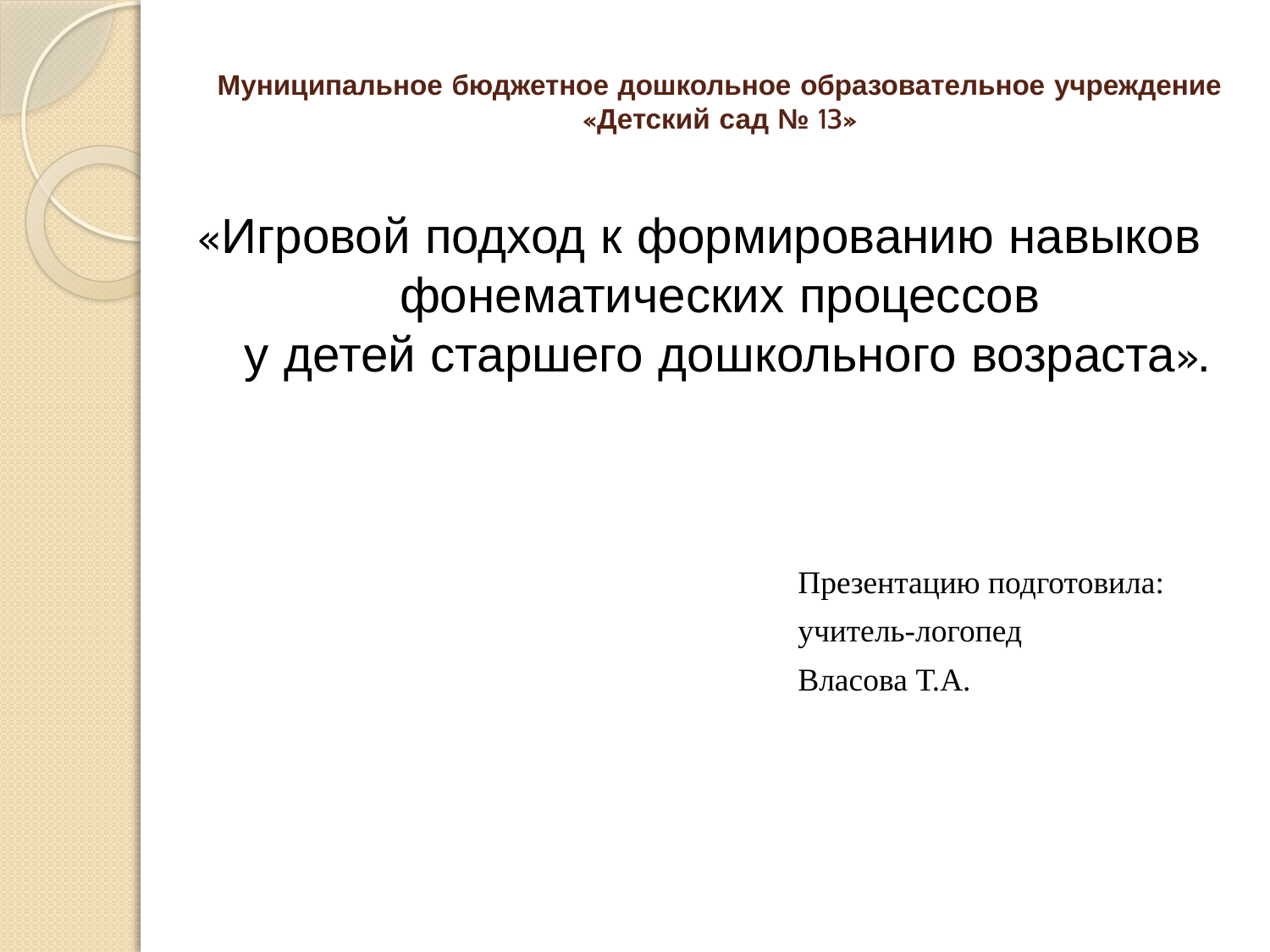

# Муниципальное бюджетное дошкольное образовательное учреждение «Детский сад № 13»
«Игровой подход к формированию навыков фонематических процессов
 у детей старшего дошкольного возраста».
Презентацию подготовила:
учитель-логопед
Власова Т.А.